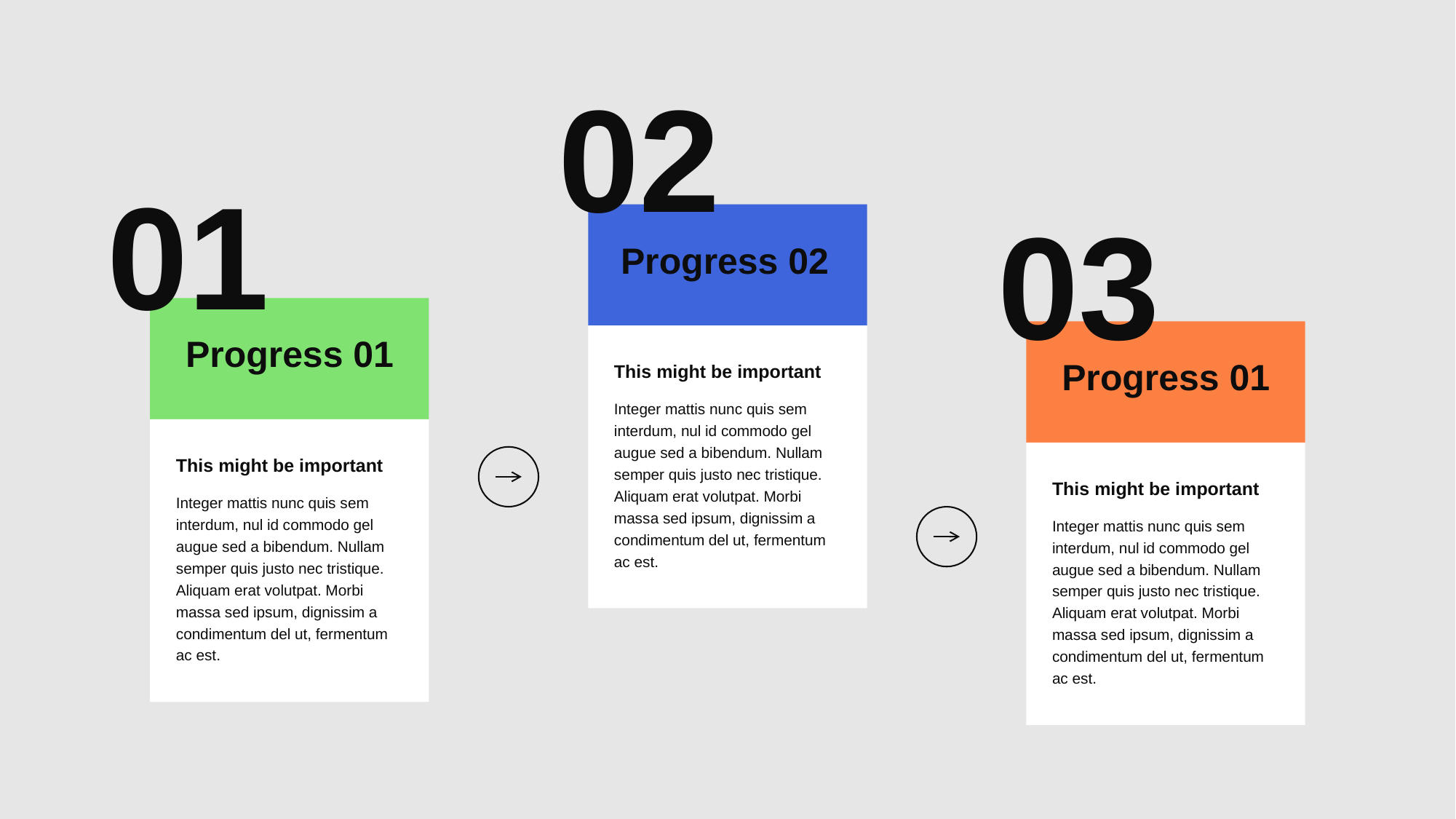

02
01

03
Progress 02

Progress 01
Progress 01
This might be important
Integer mattis nunc quis sem interdum, nul id commodo gel augue sed a bibendum. Nullam semper quis justo nec tristique. Aliquam erat volutpat. Morbi massa sed ipsum, dignissim a condimentum del ut, fermentum ac est.

This might be important
This might be important
Integer mattis nunc quis sem interdum, nul id commodo gel augue sed a bibendum. Nullam semper quis justo nec tristique. Aliquam erat volutpat. Morbi massa sed ipsum, dignissim a condimentum del ut, fermentum ac est.

Integer mattis nunc quis sem interdum, nul id commodo gel augue sed a bibendum. Nullam semper quis justo nec tristique. Aliquam erat volutpat. Morbi massa sed ipsum, dignissim a condimentum del ut, fermentum ac est.